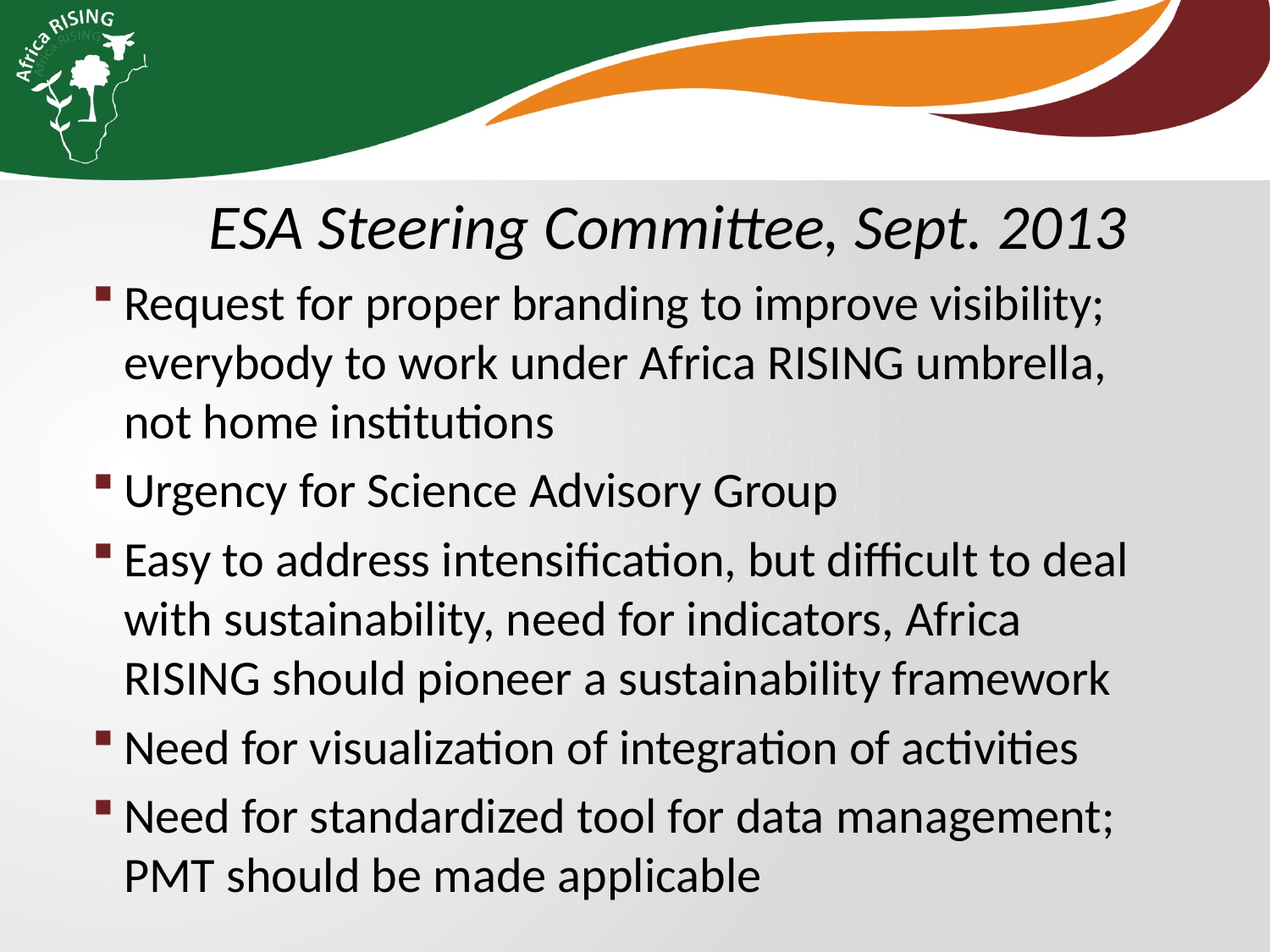

ESA Steering Committee, Sept. 2013
Request for proper branding to improve visibility; everybody to work under Africa RISING umbrella, not home institutions
Urgency for Science Advisory Group
Easy to address intensification, but difficult to deal with sustainability, need for indicators, Africa RISING should pioneer a sustainability framework
Need for visualization of integration of activities
Need for standardized tool for data management; PMT should be made applicable